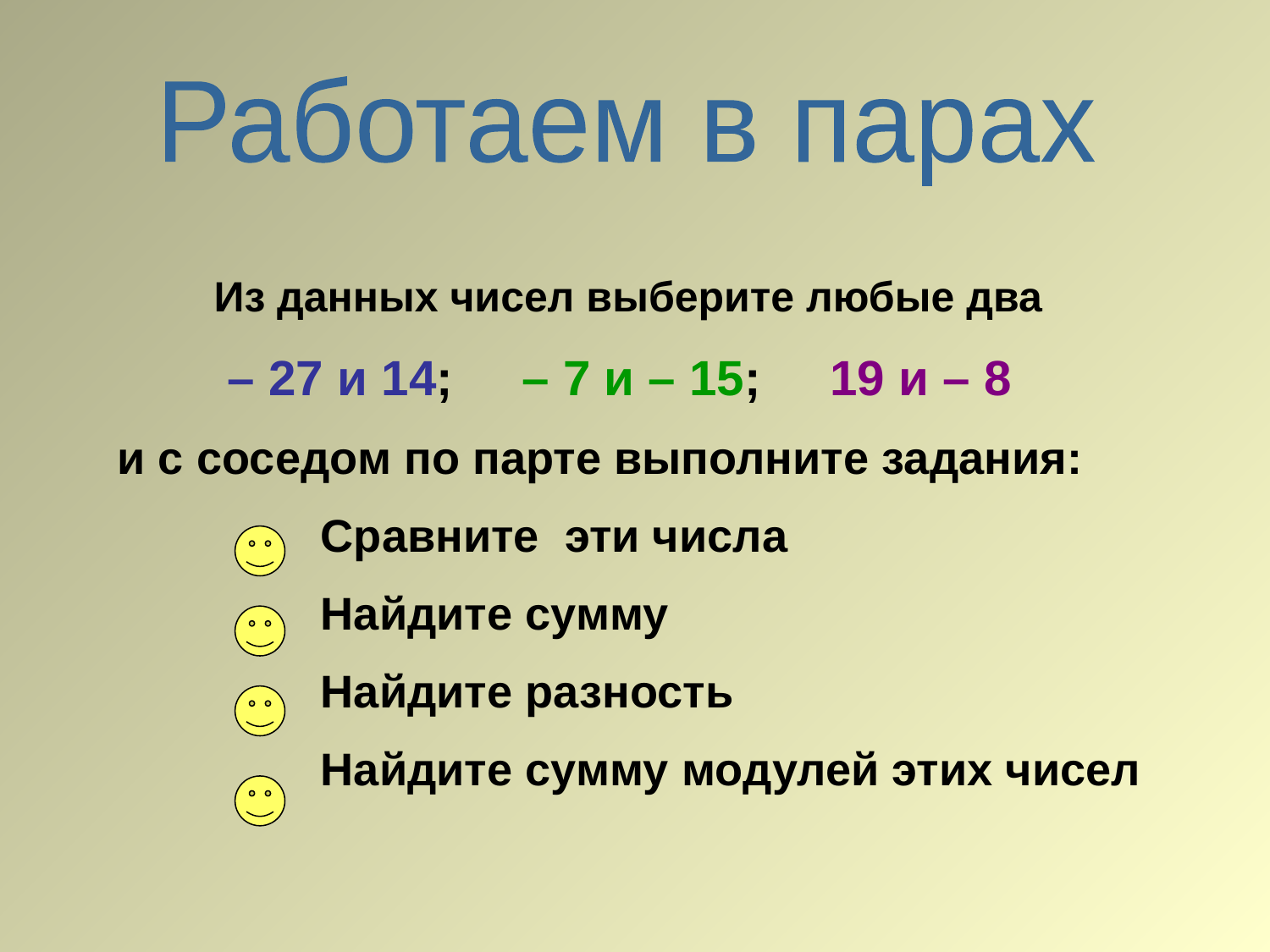

Работаем в парах
       Из данных чисел выберите любые два
        – 27 и 14;     – 7 и – 15;     19 и – 8
и с соседом по парте выполните задания:
                Сравните  эти числа
                Найдите сумму
                Найдите разность
                Найдите сумму модулей этих чисел